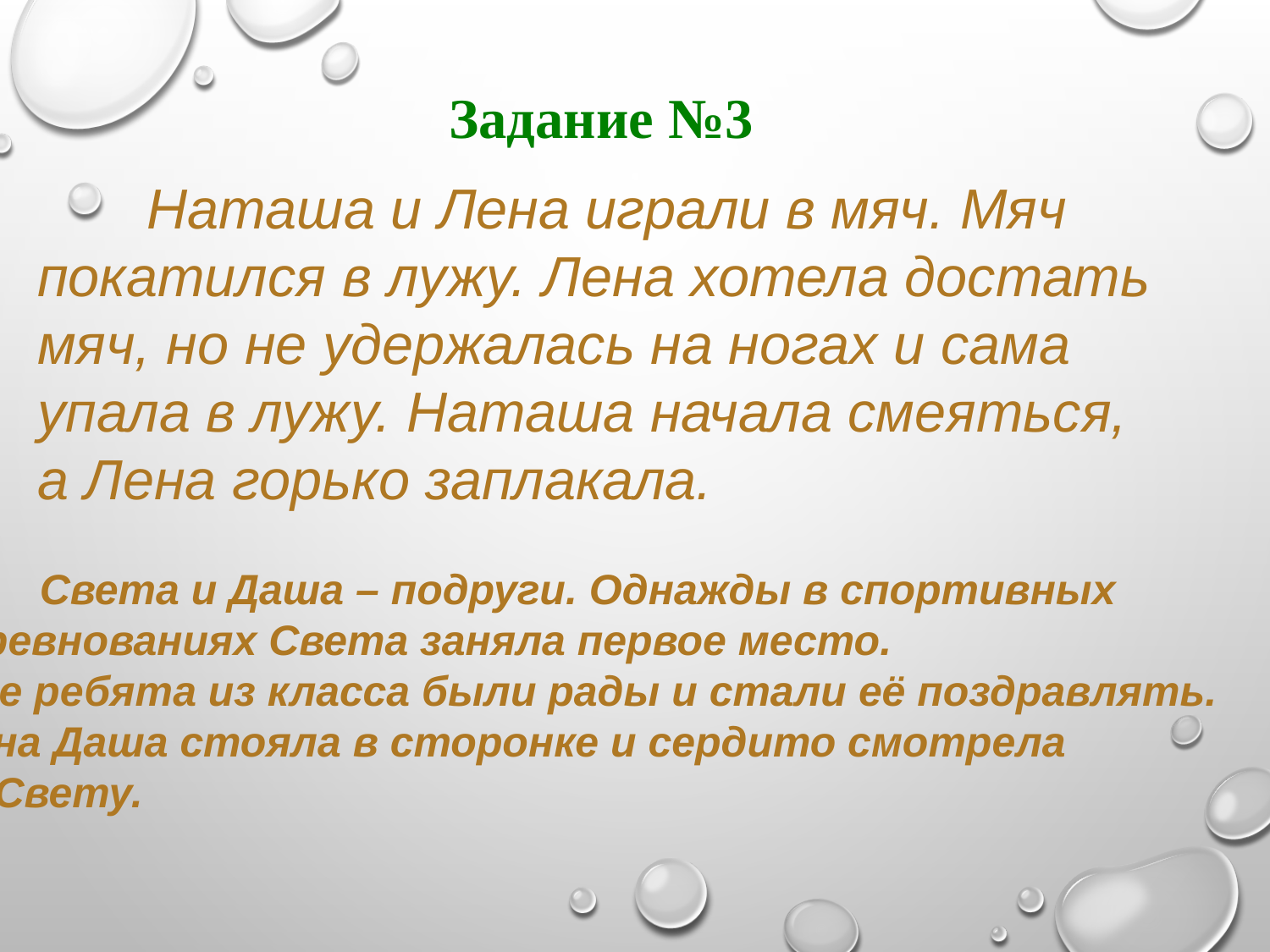

Задание №3
       Наташа и Лена играли в мяч. Мяч покатился в лужу. Лена хотела достать мяч, но не удержалась на ногах и сама упала в лужу. Наташа начала смеяться, а Лена горько заплакала.

         Света и Даша – подруги. Однажды в спортивных
соревнованиях Света заняла первое место.
 Все ребята из класса были рады и стали её поздравлять.
Одна Даша стояла в сторонке и сердито смотрела
на Свету.